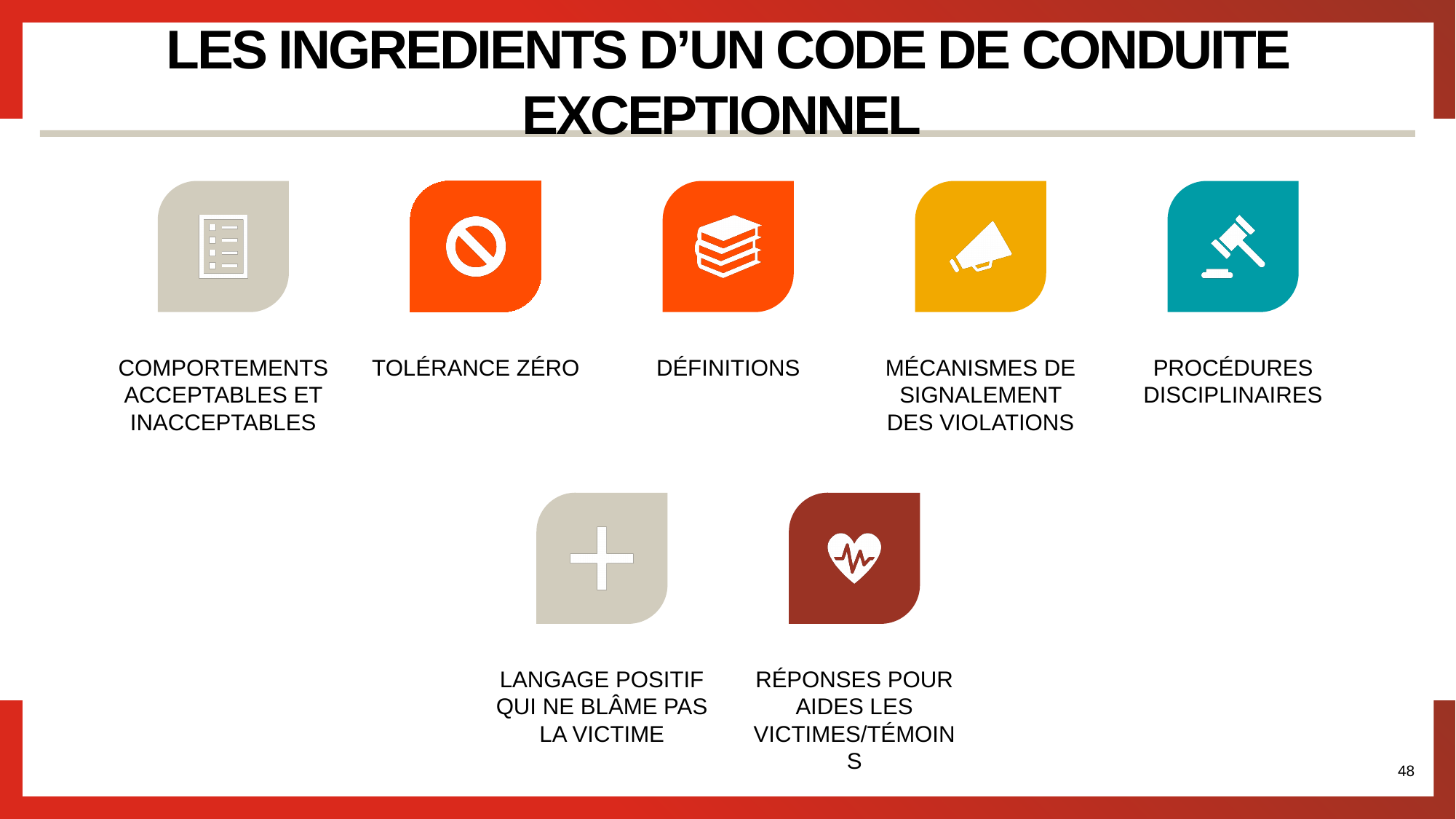

# Les ingredients d’un code de conduite exceptionnel
Comportements acceptables et inacceptables
Tolérance zéro
définitions
Mécanismes de signalement des violations
Procédures disciplinaires
Langage positif qui ne blâme pas la victime
Réponses pour aides les victimes/témoins
48